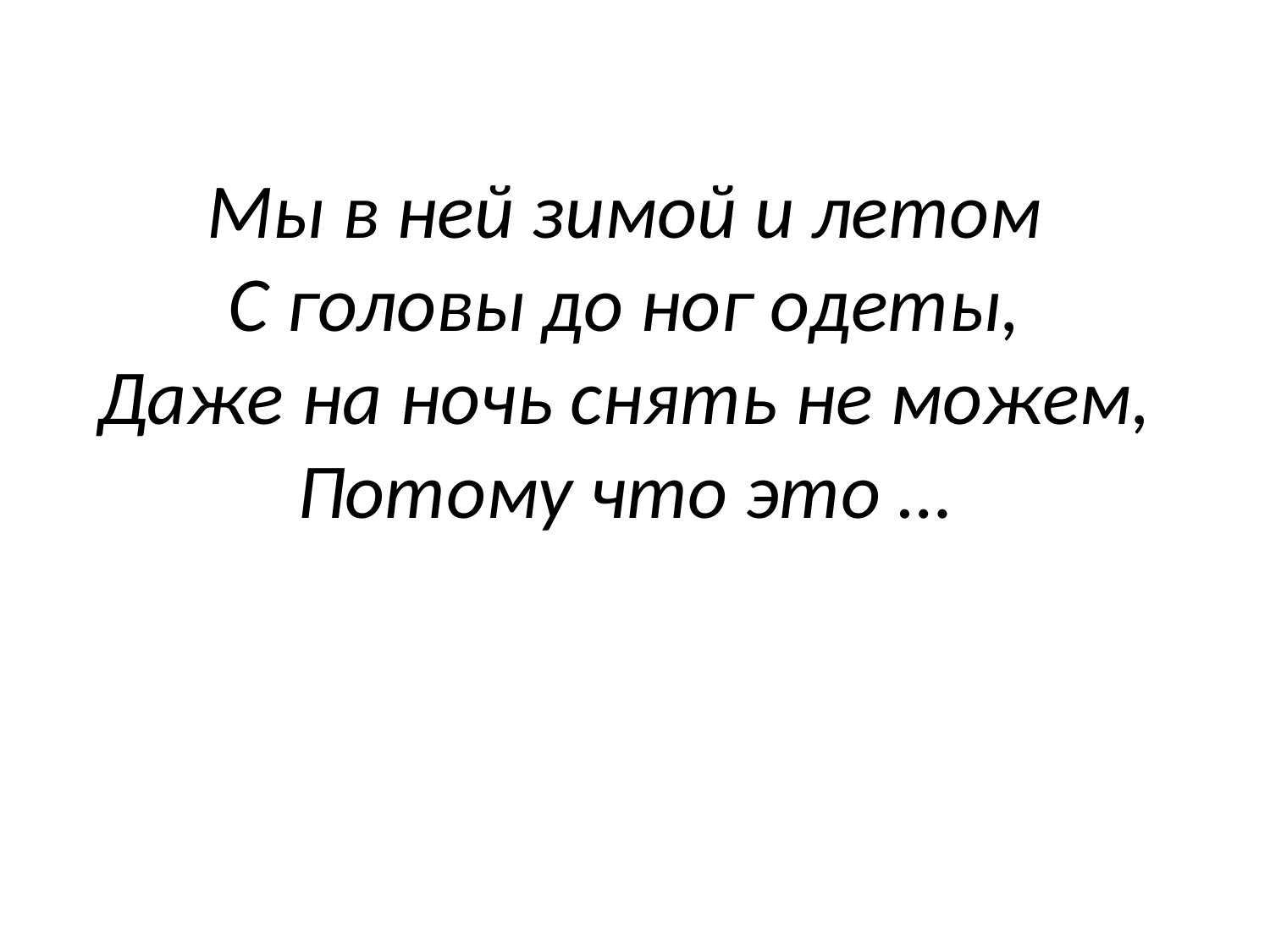

# Мы в ней зимой и летом С головы до ног одеты, Даже на ночь снять не можем, Потому что это …